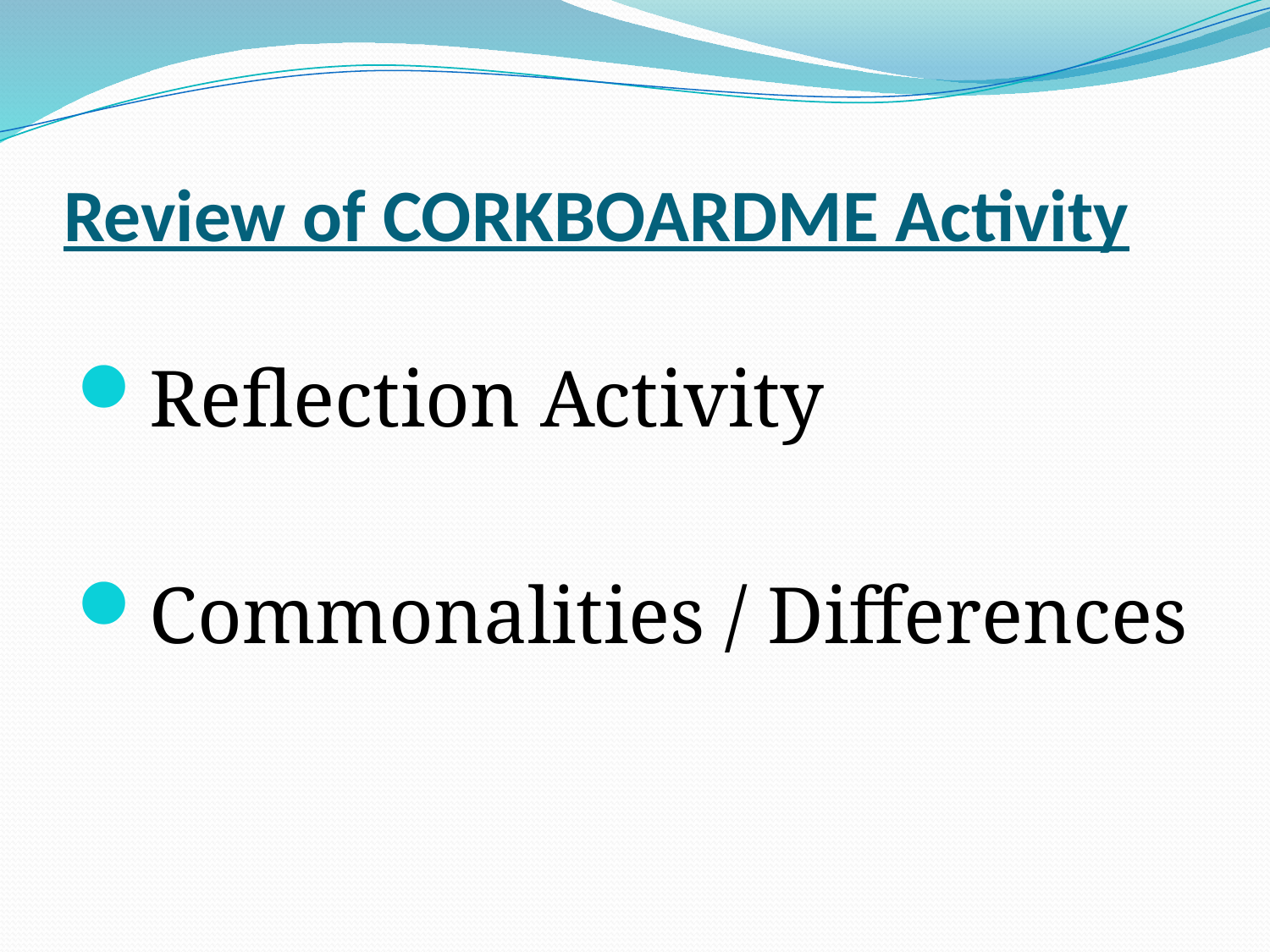

# Review of CORKBOARDME Activity
Reflection Activity

Commonalities / Differences